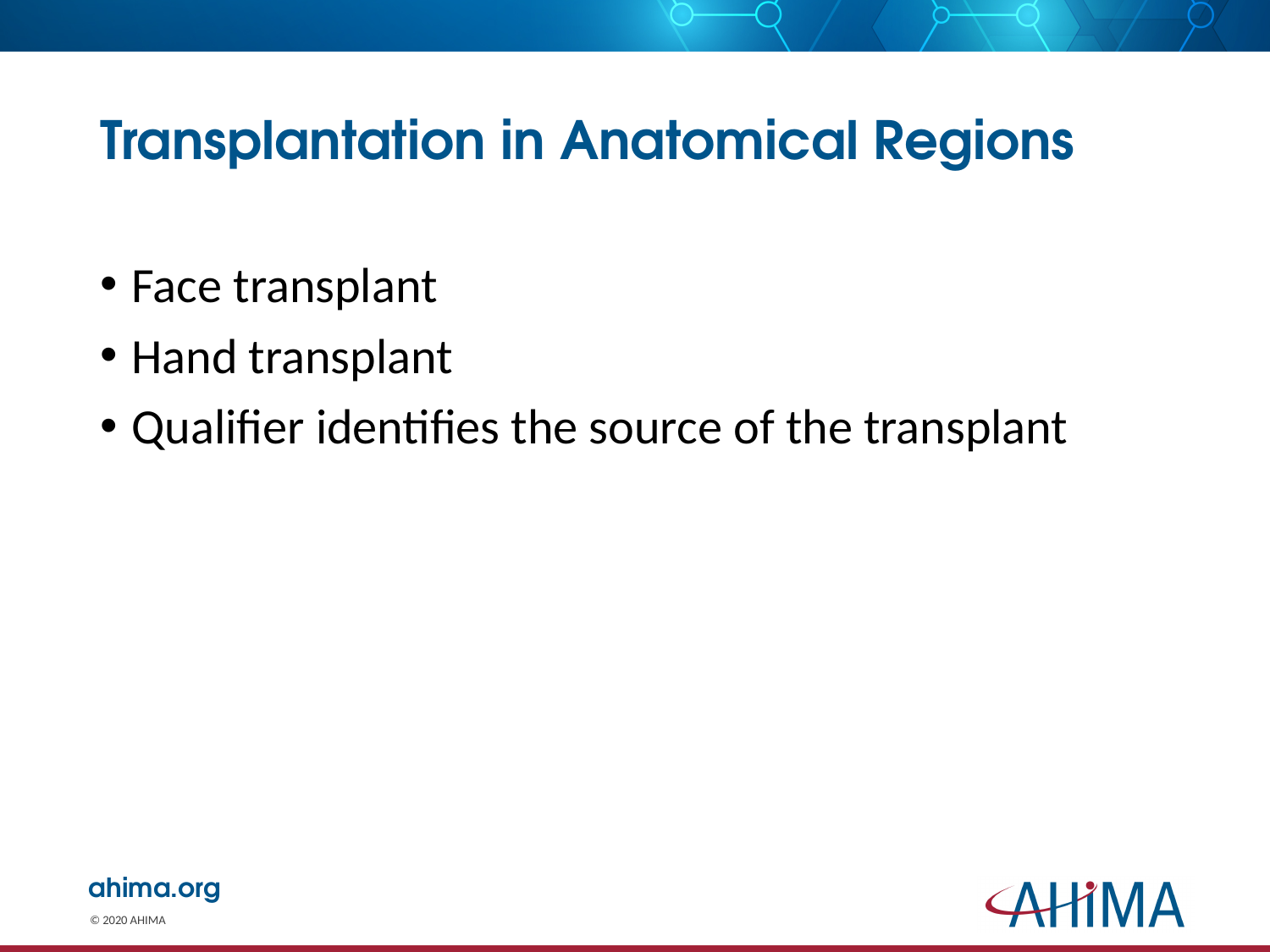

# Transplantation in Anatomical Regions
Face transplant
Hand transplant
Qualifier identifies the source of the transplant